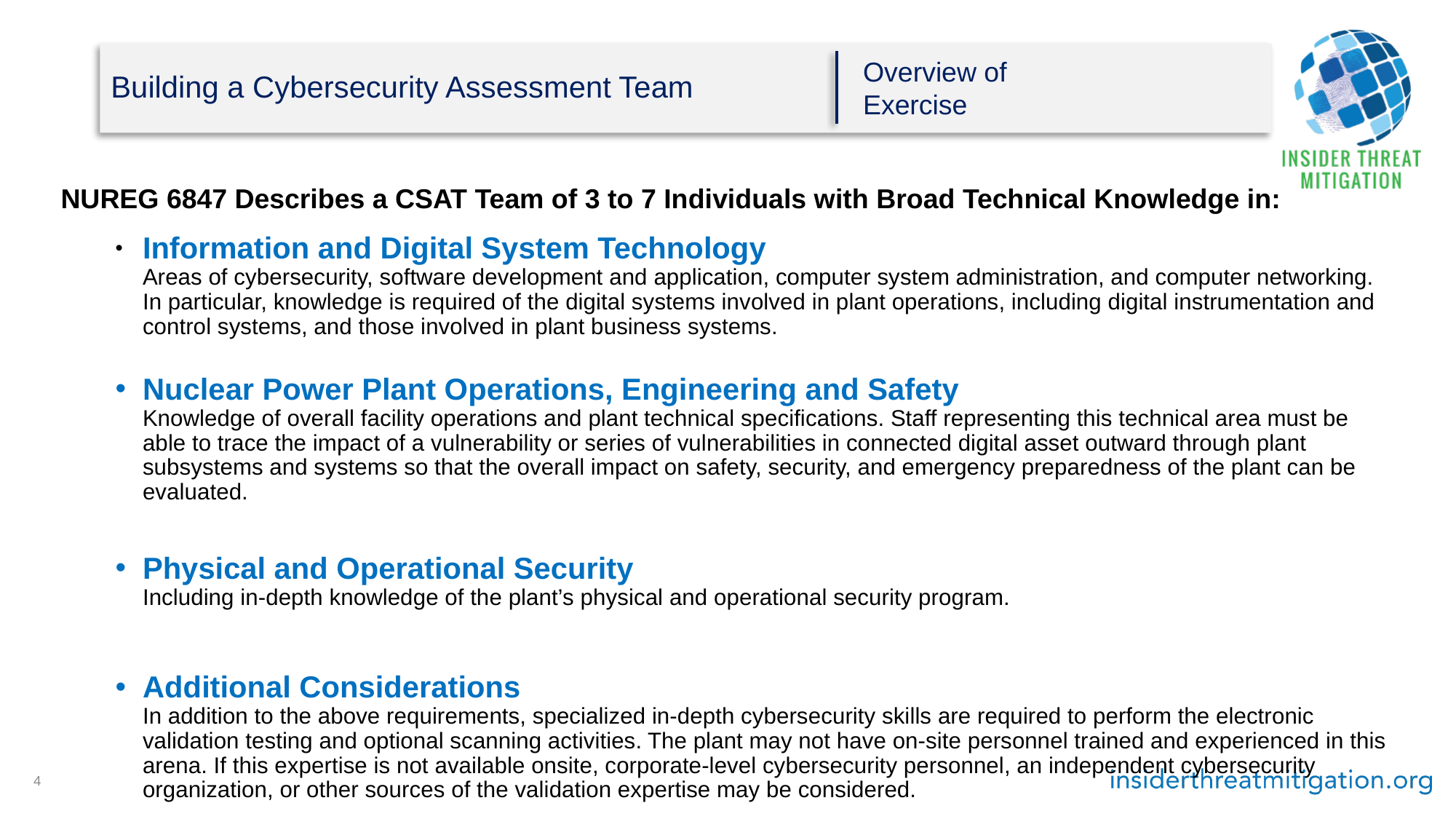

# Building a Cybersecurity Assessment Team
Overview of
Exercise
NUREG 6847 Describes a CSAT Team of 3 to 7 Individuals with Broad Technical Knowledge in:
​Information and Digital System Technology 
Areas of cybersecurity, software development and application, computer system administration, and computer networking.
In particular, knowledge is required of the digital systems involved in plant operations, including digital instrumentation and control systems, and those involved in plant business systems.

Nuclear Power Plant Operations, Engineering and Safety
Knowledge of overall facility operations and plant technical specifications. Staff representing this technical area must be able to trace the impact of a vulnerability or series of vulnerabilities in connected digital asset outward through plant subsystems and systems so that the overall impact on safety, security, and emergency preparedness of the plant can be evaluated.

Physical and Operational Security
Including in-depth knowledge of the plant’s physical and operational security program.

Additional Considerations
In addition to the above requirements, specialized in-depth cybersecurity skills are required to perform the electronic validation testing and optional scanning activities. The plant may not have on-site personnel trained and experienced in this arena. If this expertise is not available onsite, corporate-level cybersecurity personnel, an independent cybersecurity organization, or other sources of the validation expertise may be considered.
4